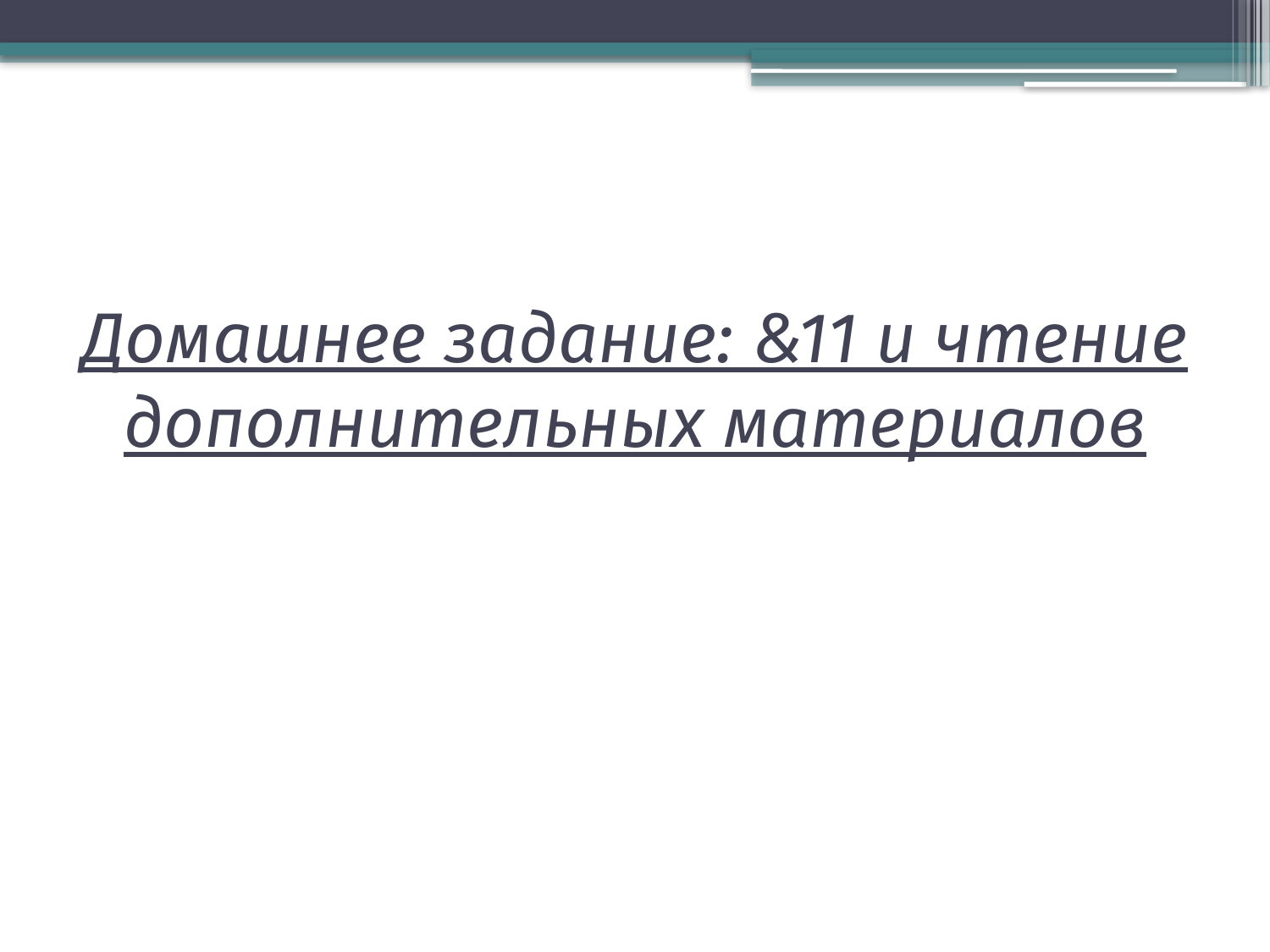

# Домашнее задание: &11 и чтение дополнительных материалов